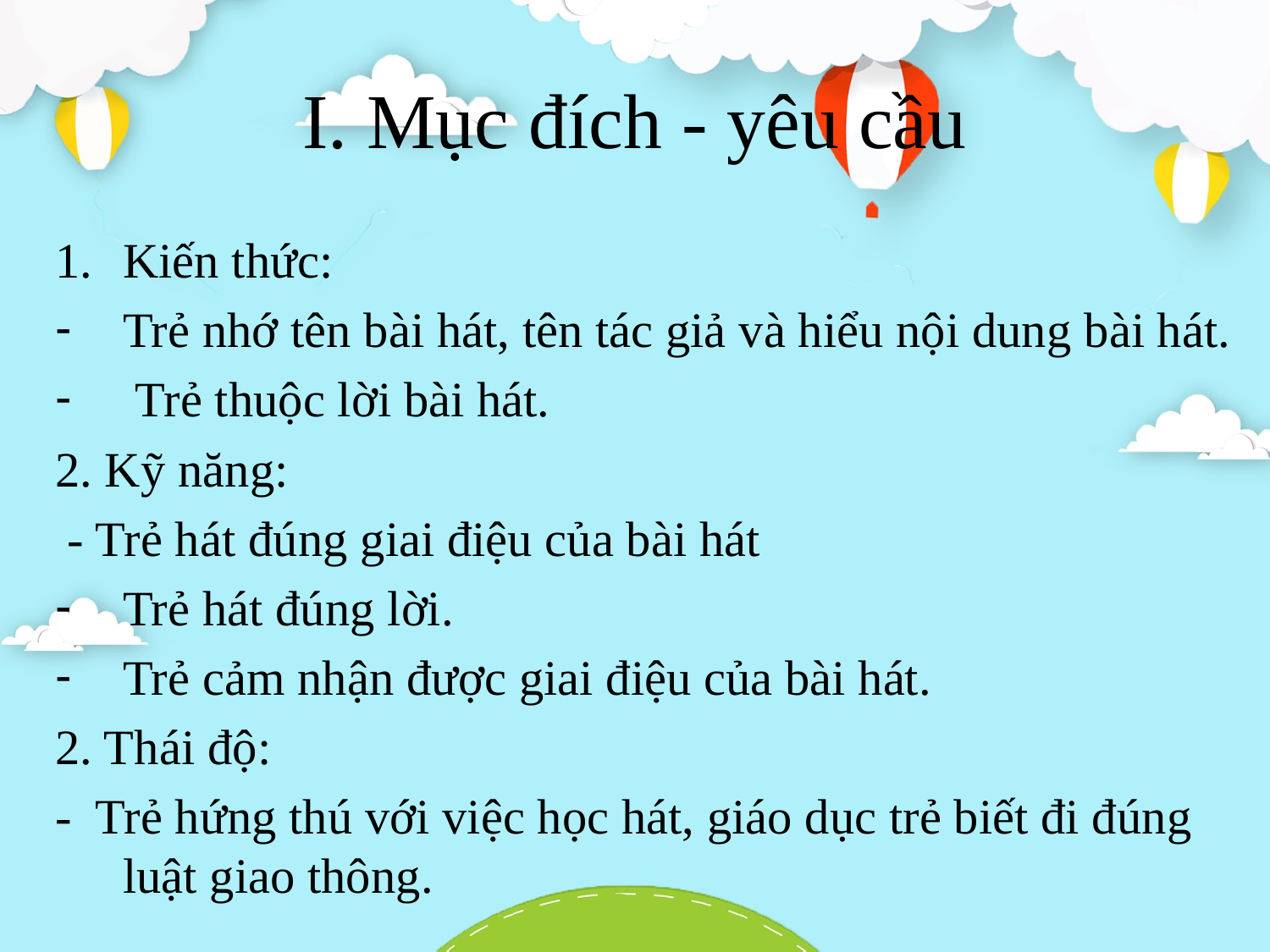

# I. Mục đích - yêu cầu
Kiến thức:
Trẻ nhớ tên bài hát, tên tác giả và hiểu nội dung bài hát.
 Trẻ thuộc lời bài hát.
2. Kỹ năng:
 - Trẻ hát đúng giai điệu của bài hát
Trẻ hát đúng lời.
Trẻ cảm nhận được giai điệu của bài hát.
2. Thái độ:
-  Trẻ hứng thú với việc học hát, giáo dục trẻ biết đi đúng luật giao thông.